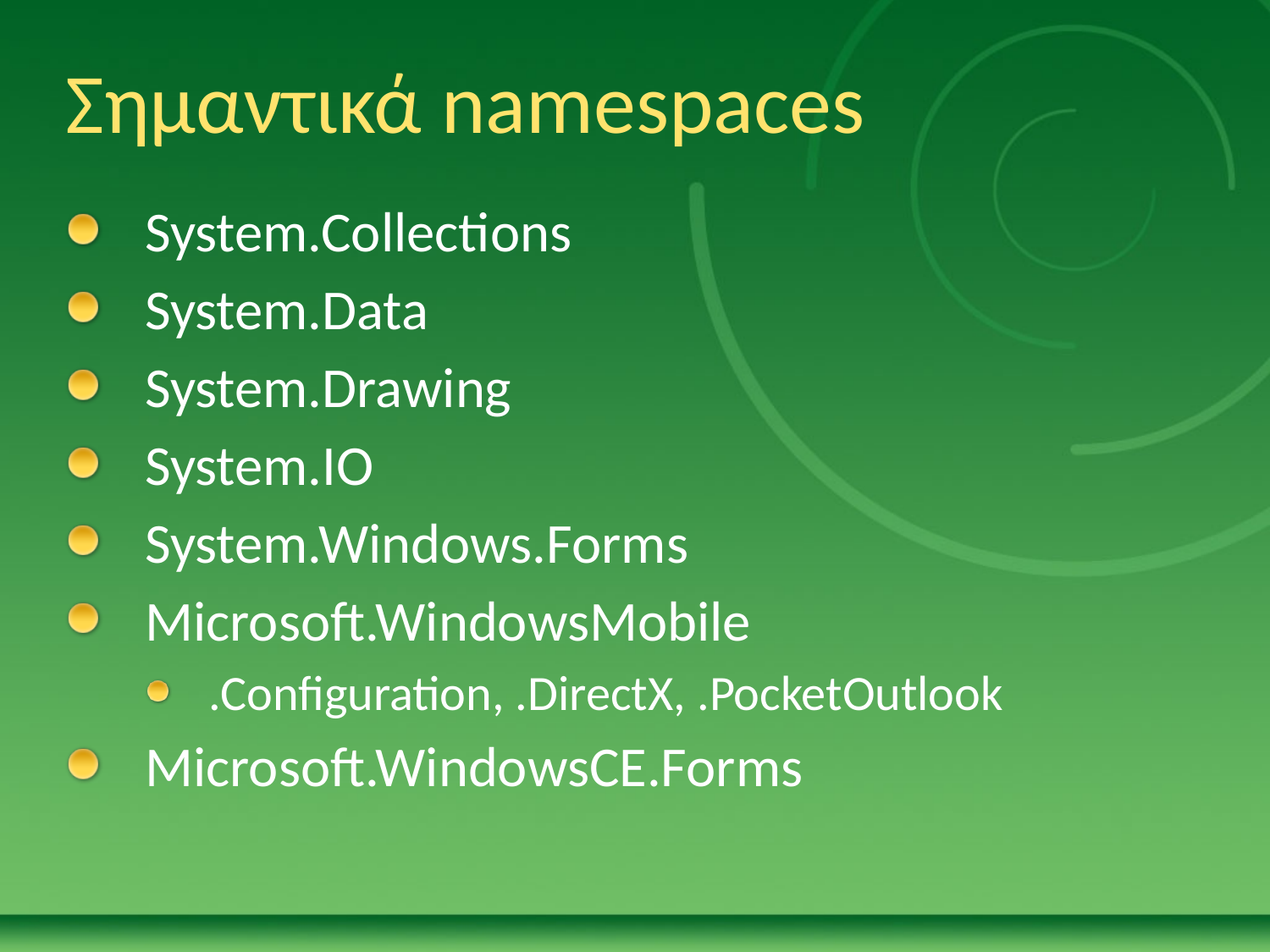

# Σημαντικά namespaces
System.Collections
System.Data
System.Drawing
System.IO
System.Windows.Forms
Microsoft.WindowsMobile
.Configuration, .DirectX, .PocketOutlook
Microsoft.WindowsCE.Forms